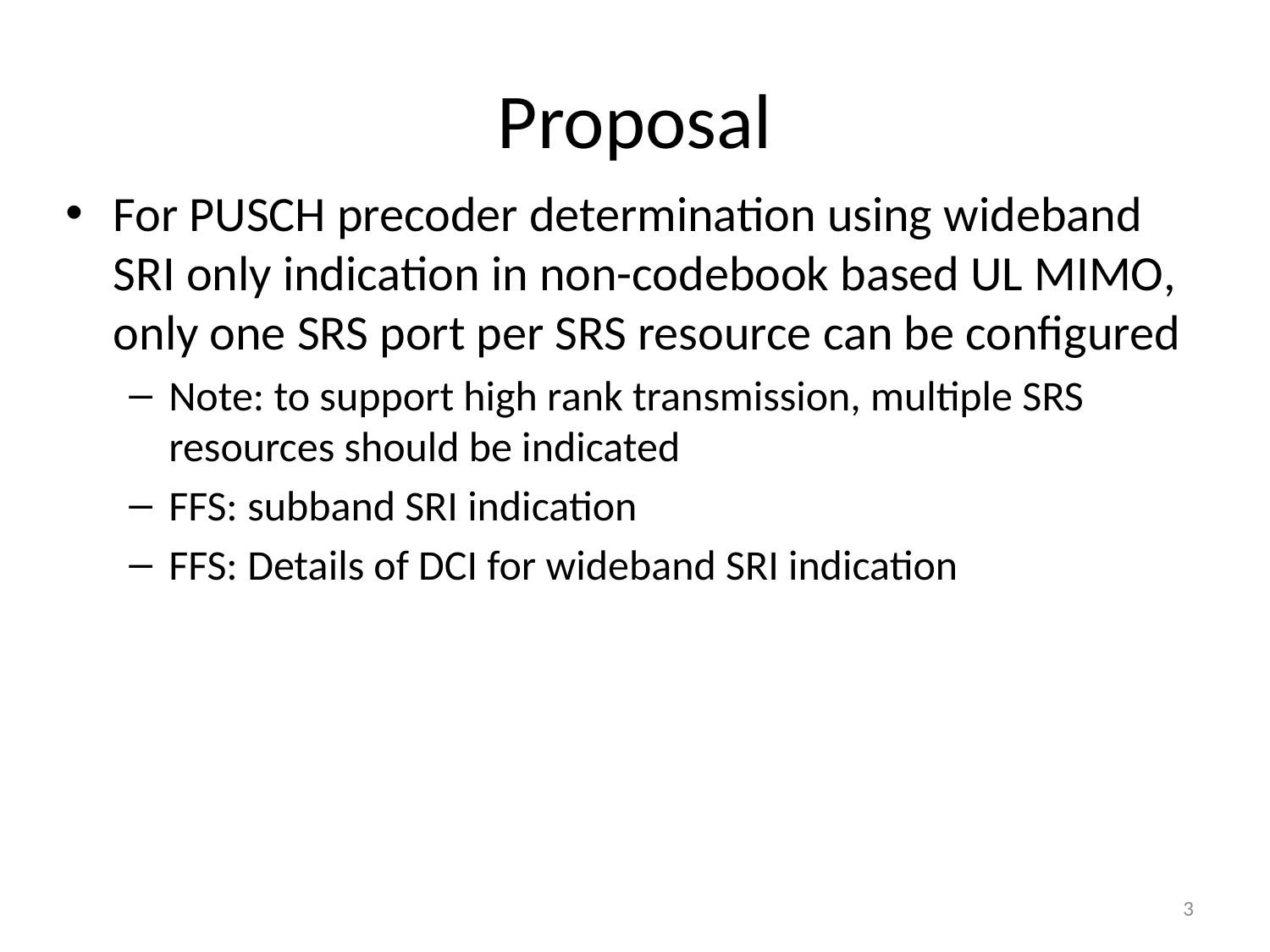

# Proposal
For PUSCH precoder determination using wideband SRI only indication in non-codebook based UL MIMO, only one SRS port per SRS resource can be configured
Note: to support high rank transmission, multiple SRS resources should be indicated
FFS: subband SRI indication
FFS: Details of DCI for wideband SRI indication

3